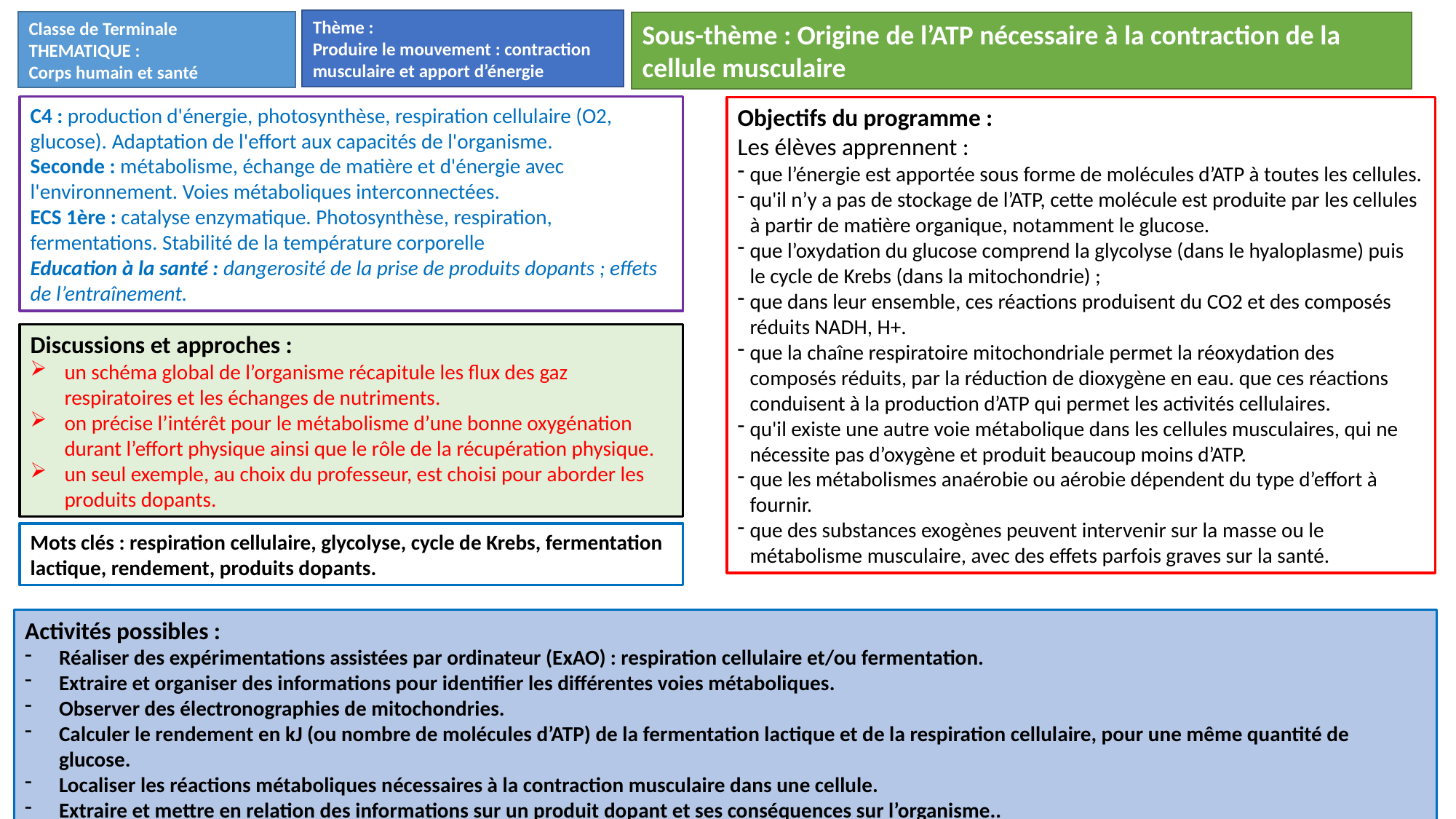

Thème :
Produire le mouvement : contraction musculaire et apport d’énergie
Classe de Terminale
THEMATIQUE :
Corps humain et santé
Sous-thème : Origine de l’ATP nécessaire à la contraction de la cellule musculaire
C4 : production d'énergie, photosynthèse, respiration cellulaire (O2, glucose). Adaptation de l'effort aux capacités de l'organisme.
Seconde : métabolisme, échange de matière et d'énergie avec l'environnement. Voies métaboliques interconnectées.
ECS 1ère : catalyse enzymatique. Photosynthèse, respiration, fermentations. Stabilité de la température corporelle
Education à la santé : dangerosité de la prise de produits dopants ; effets de l’entraînement.
Objectifs du programme :
Les élèves apprennent :
que l’énergie est apportée sous forme de molécules d’ATP à toutes les cellules.
qu'il n’y a pas de stockage de l’ATP, cette molécule est produite par les cellules à partir de matière organique, notamment le glucose.
que l’oxydation du glucose comprend la glycolyse (dans le hyaloplasme) puis le cycle de Krebs (dans la mitochondrie) ;
que dans leur ensemble, ces réactions produisent du CO2 et des composés réduits NADH, H+.
que la chaîne respiratoire mitochondriale permet la réoxydation des composés réduits, par la réduction de dioxygène en eau. que ces réactions conduisent à la production d’ATP qui permet les activités cellulaires.
qu'il existe une autre voie métabolique dans les cellules musculaires, qui ne nécessite pas d’oxygène et produit beaucoup moins d’ATP.
que les métabolismes anaérobie ou aérobie dépendent du type d’effort à fournir.
que des substances exogènes peuvent intervenir sur la masse ou le métabolisme musculaire, avec des effets parfois graves sur la santé.
Discussions et approches :
un schéma global de l’organisme récapitule les flux des gaz respiratoires et les échanges de nutriments.
on précise l’intérêt pour le métabolisme d’une bonne oxygénation durant l’effort physique ainsi que le rôle de la récupération physique.
un seul exemple, au choix du professeur, est choisi pour aborder les produits dopants.
Mots clés : respiration cellulaire, glycolyse, cycle de Krebs, fermentation lactique, rendement, produits dopants.
Activités possibles :
Réaliser des expérimentations assistées par ordinateur (ExAO) : respiration cellulaire et/ou fermentation.
Extraire et organiser des informations pour identifier les différentes voies métaboliques.
Observer des électronographies de mitochondries.
Calculer le rendement en kJ (ou nombre de molécules d’ATP) de la fermentation lactique et de la respiration cellulaire, pour une même quantité de glucose.
Localiser les réactions métaboliques nécessaires à la contraction musculaire dans une cellule.
Extraire et mettre en relation des informations sur un produit dopant et ses conséquences sur l’organisme..